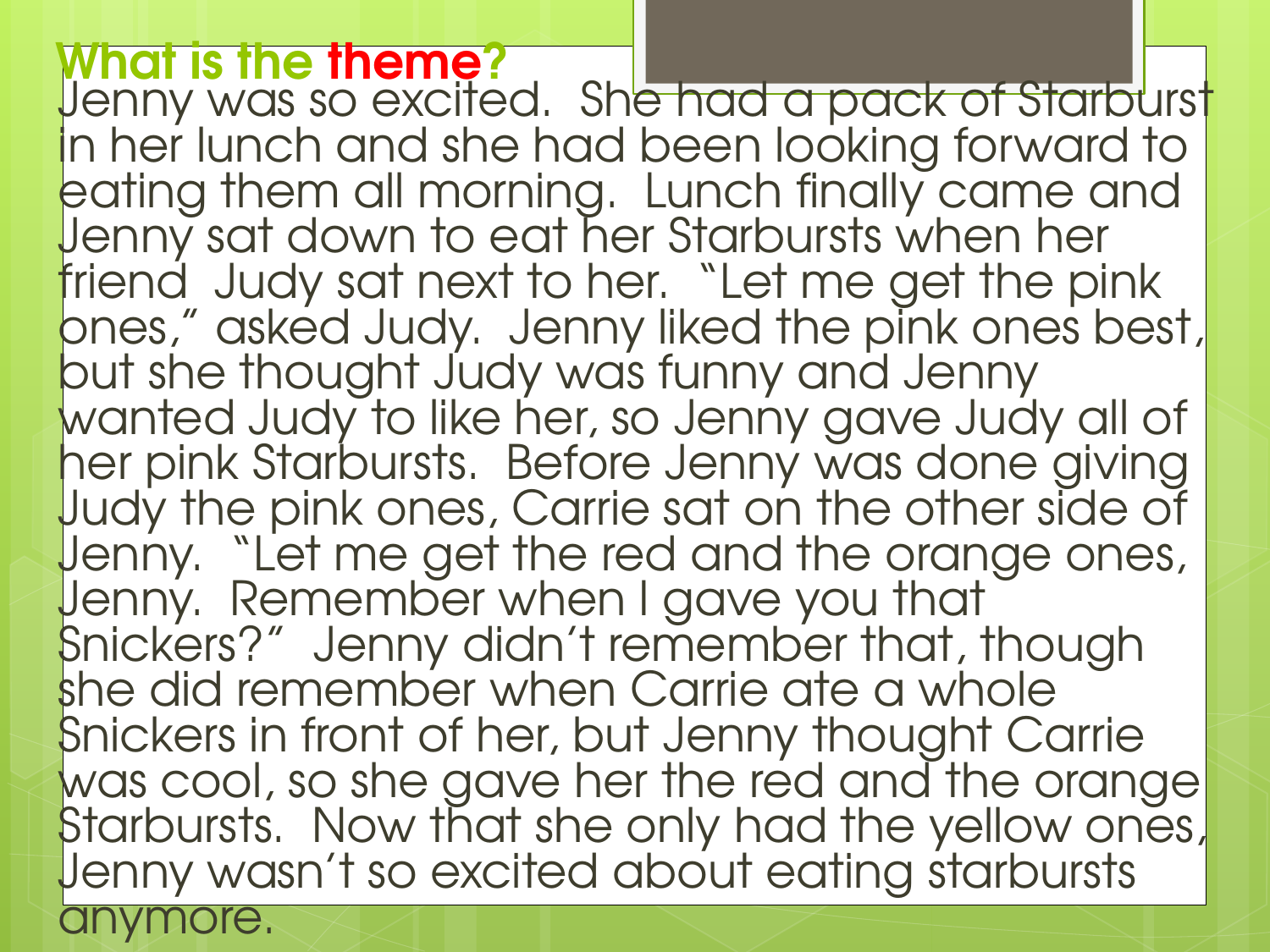

# What is the theme?
		Jenny was so excited.  She had a pack of Starburst in her lunch and she had been looking forward to eating them all morning.  Lunch finally came and Jenny sat down to eat her Starbursts when her friend  Judy sat next to her.  “Let me get the pink ones,” asked Judy.  Jenny liked the pink ones best, but she thought Judy was funny and Jenny wanted Judy to like her, so Jenny gave Judy all of her pink Starbursts.  Before Jenny was done giving Judy the pink ones, Carrie sat on the other side of Jenny.  “Let me get the red and the orange ones, Jenny.  Remember when I gave you that Snickers?”  Jenny didn’t remember that, though she did remember when Carrie ate a whole Snickers in front of her, but Jenny thought Carrie was cool, so she gave her the red and the orange Starbursts.  Now that she only had the yellow ones, Jenny wasn’t so excited about eating starbursts anymore.